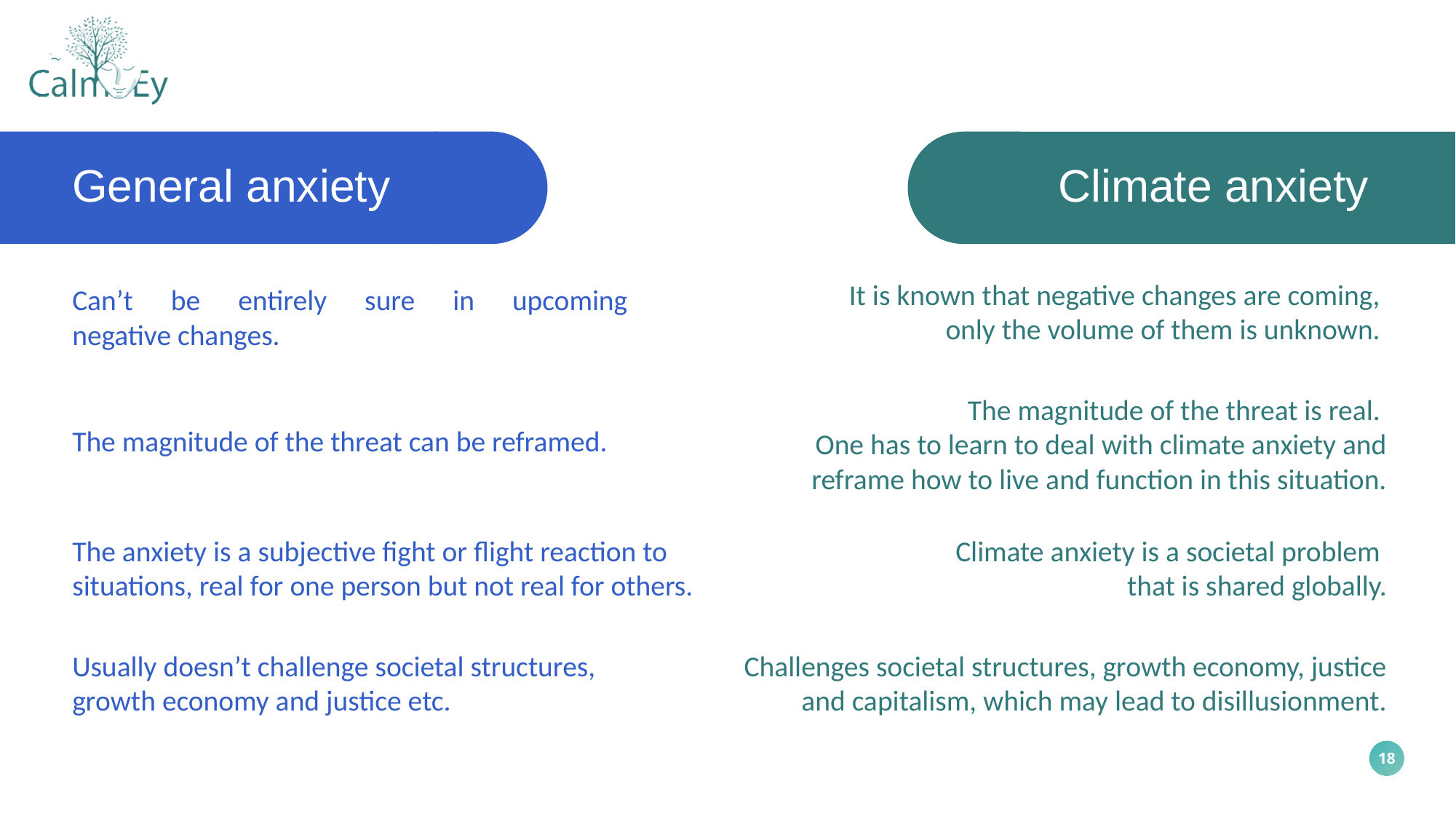

General anxiety
Climate anxiety
It is known that negative changes are coming,
only the volume of them is unknown.
Can’t be entirely sure in upcoming
negative changes.
The magnitude of the threat is real.
One has to learn to deal with climate anxiety and reframe how to live and function in this situation.
The magnitude of the threat can be reframed.
Climate anxiety is a societal problem
that is shared globally.
The anxiety is a subjective fight or flight reaction to situations, real for one person but not real for others.
Usually doesn’t challenge societal structures, growth economy and justice etc.
Challenges societal structures, growth economy, justice and capitalism, which may lead to disillusionment.